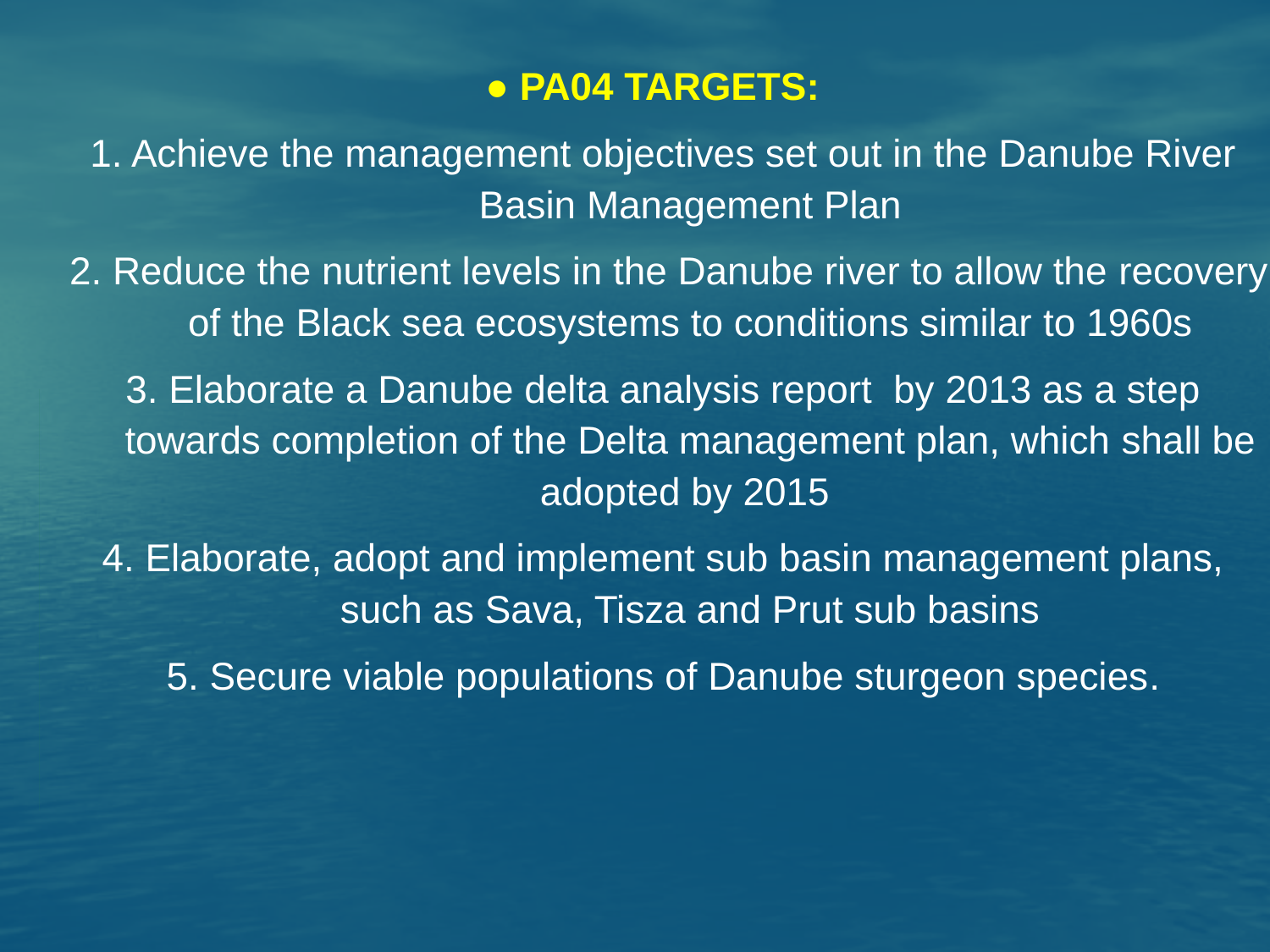

● PA04 TARGETS:
   1. Achieve the management objectives set out in the Danube River
       Basin Management Plan
   2. Reduce the nutrient levels in the Danube river to allow the recovery
       of the Black sea ecosystems to conditions similar to 1960s
   3. Elaborate a Danube delta analysis report  by 2013 as a step
       towards completion of the Delta management plan, which shall be
       adopted by 2015
   4. Elaborate, adopt and implement sub basin management plans,
       such as Sava, Tisza and Prut sub basins
   5. Secure viable populations of Danube sturgeon species.